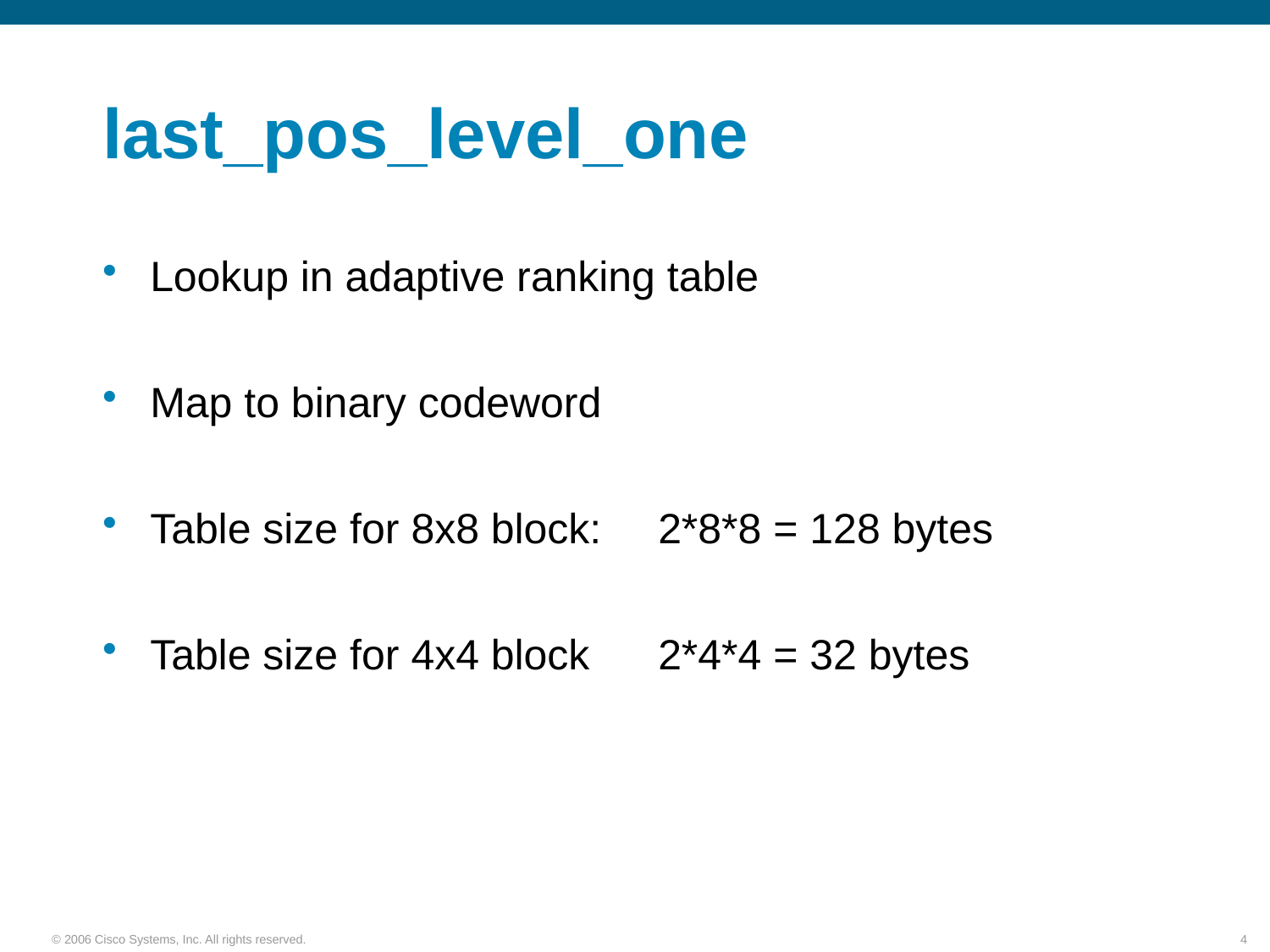

# last_pos_level_one
Lookup in adaptive ranking table

Map to binary codeword

Table size for 8x8 block:	2*8*8 = 128 bytes

Table size for 4x4 block	2*4*4 = 32 bytes